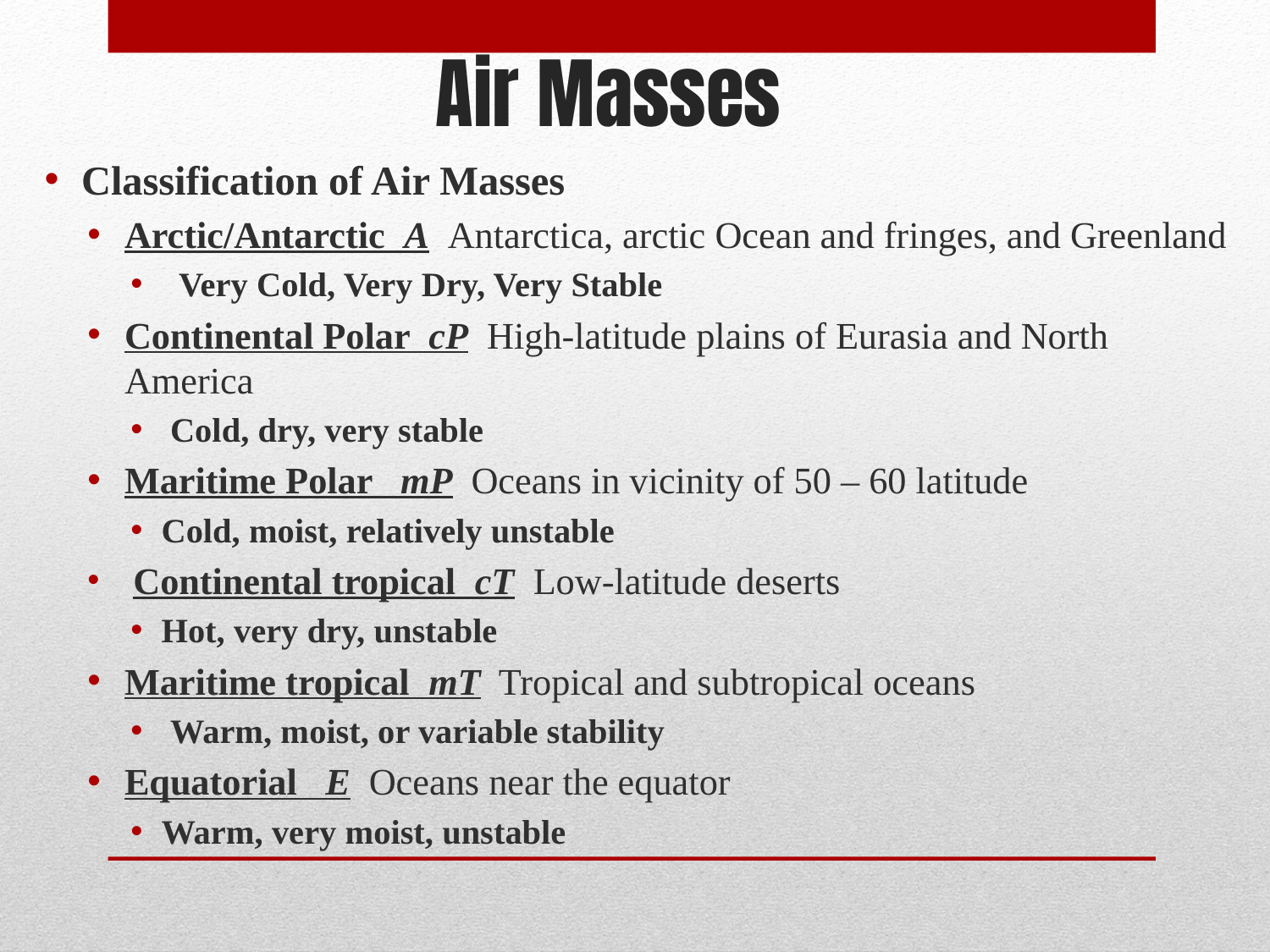

Air Masses
Classification of Air Masses
Arctic/Antarctic  A  Antarctica, arctic Ocean and fringes, and Greenland
  Very Cold, Very Dry, Very Stable
Continental Polar  cP  High-latitude plains of Eurasia and North America
 Cold, dry, very stable
Maritime Polar   mP  Oceans in vicinity of 50 – 60 latitude
Cold, moist, relatively unstable
 Continental tropical  cT  Low-latitude deserts
Hot, very dry, unstable
Maritime tropical  mT  Tropical and subtropical oceans
 Warm, moist, or variable stability
Equatorial   E  Oceans near the equator
Warm, very moist, unstable